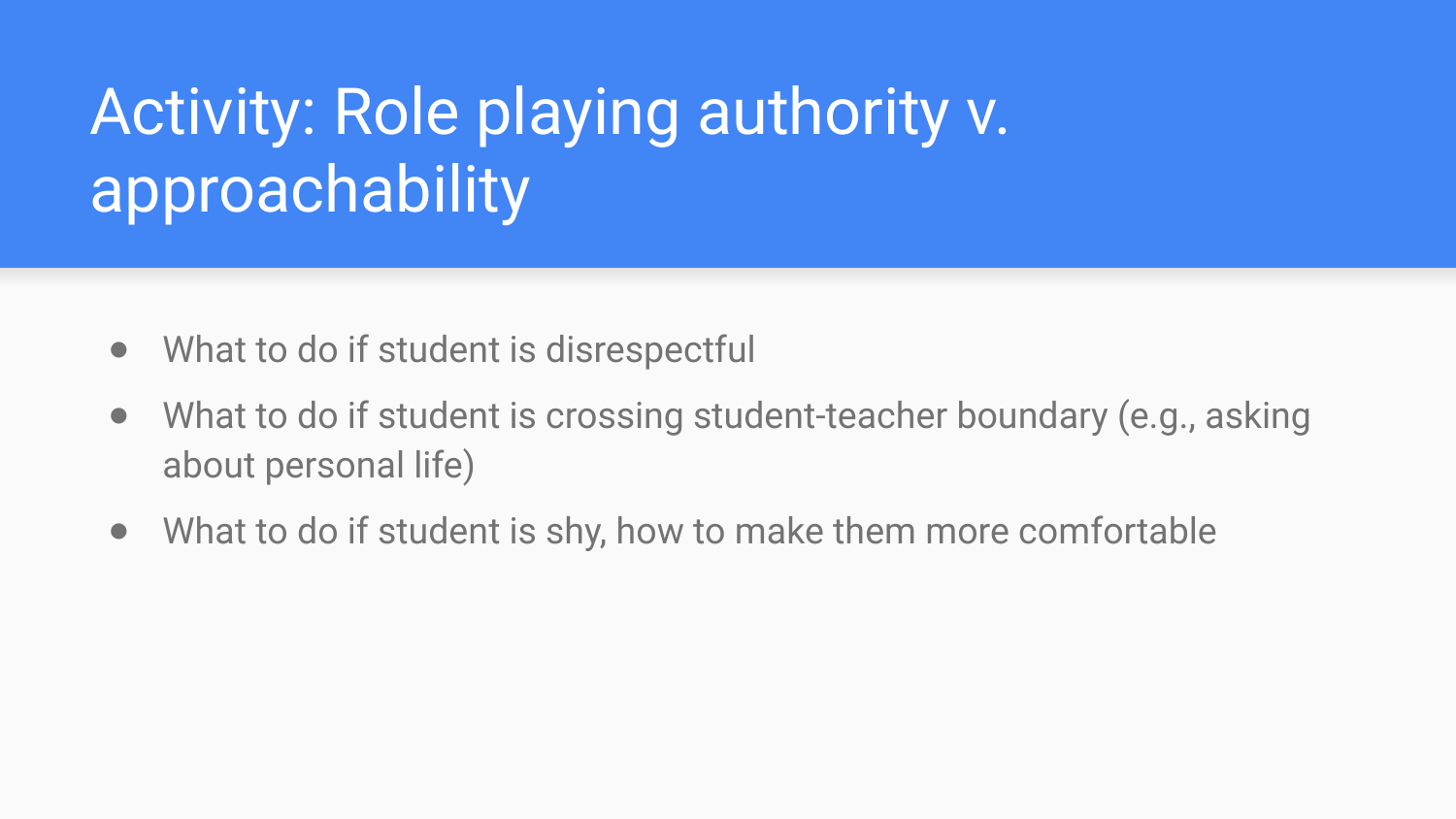

# Activity: Role playing authority v. approachability
What to do if student is disrespectful
What to do if student is crossing student-teacher boundary (e.g., asking about personal life)
What to do if student is shy, how to make them more comfortable